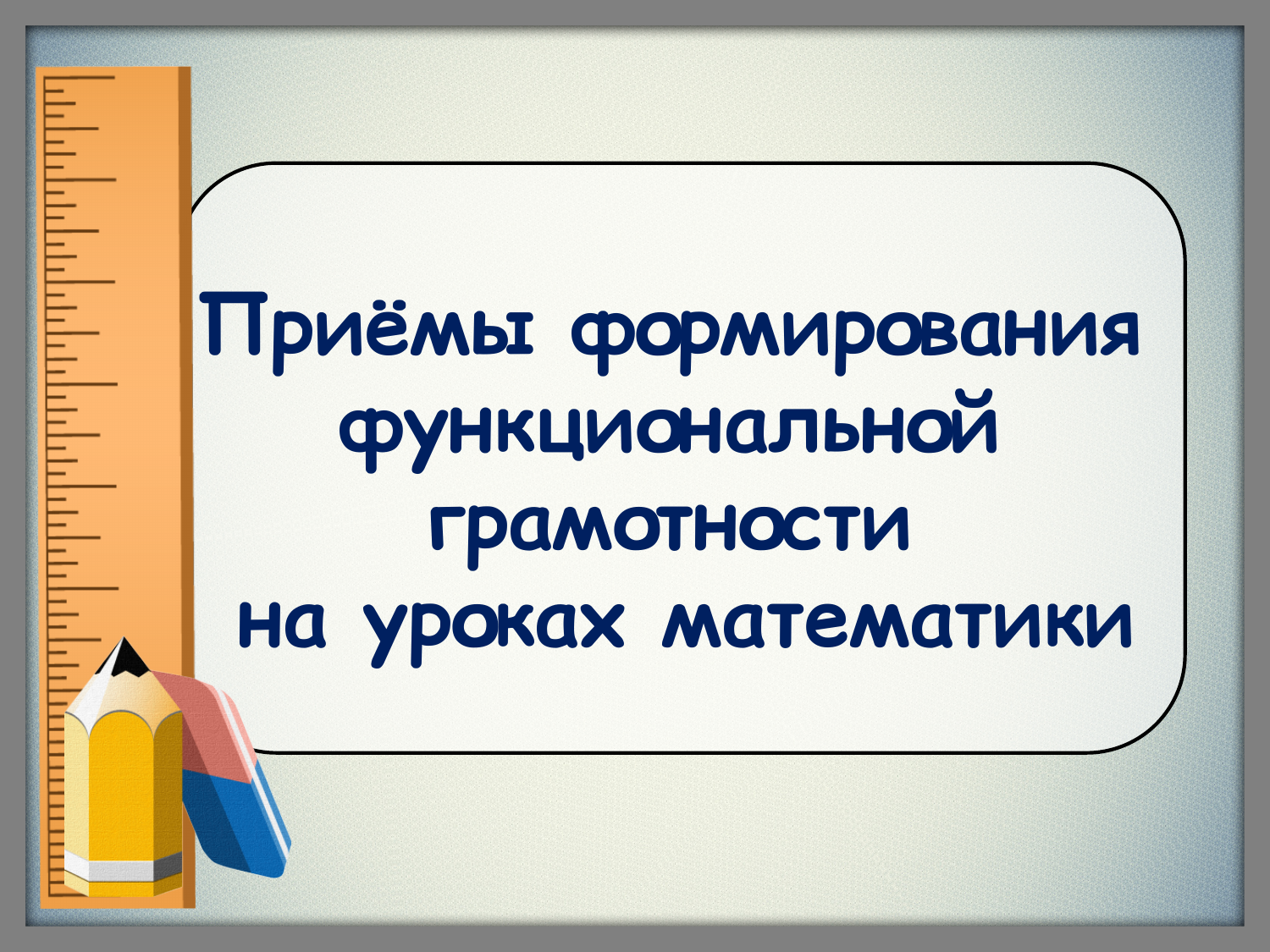

Приёмы формирования
функциональной
грамотности
на уроках математики